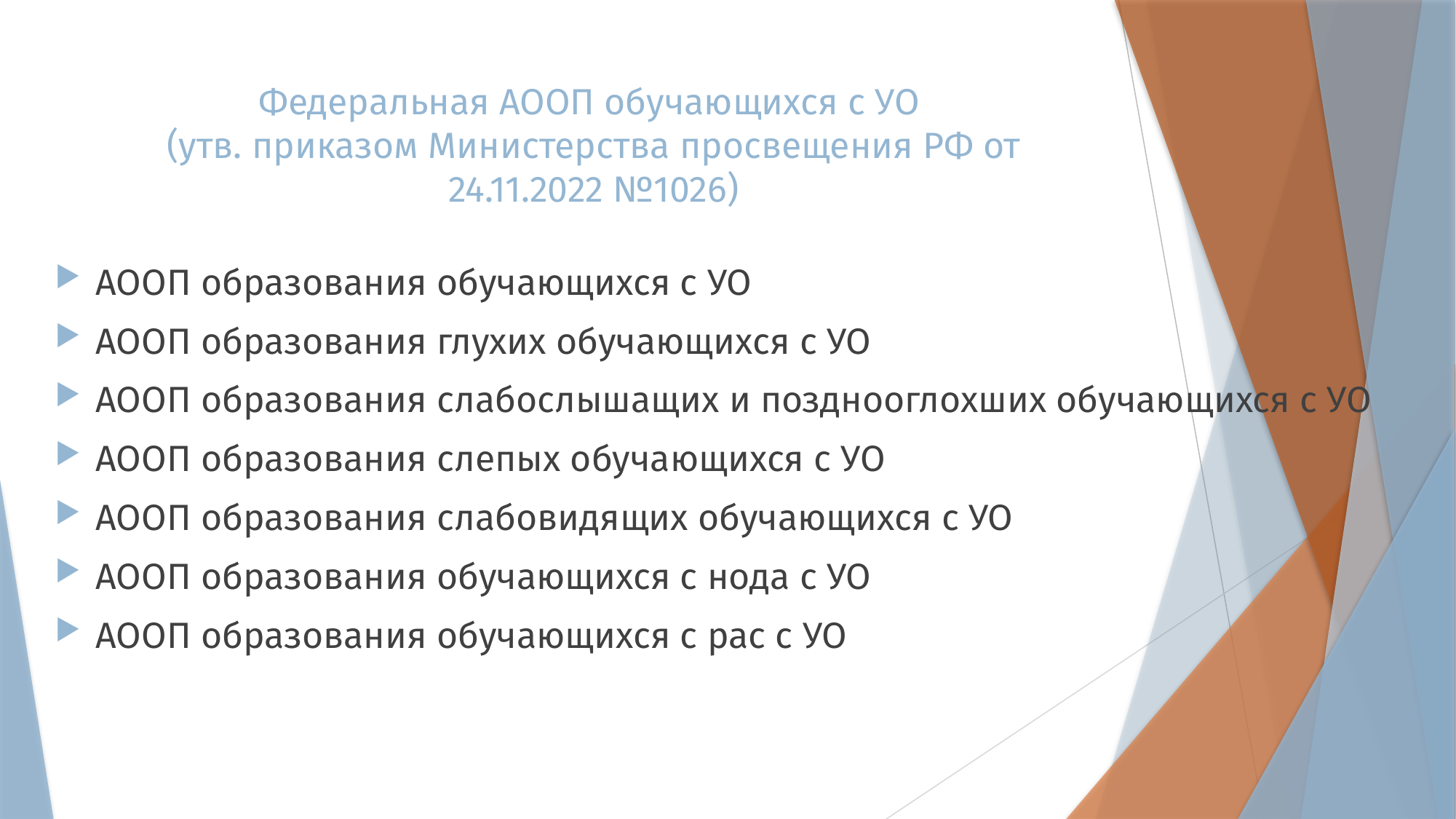

# Федеральная АООП обучающихся с УО (утв. приказом Министерства просвещения РФ от 24.11.2022 №1026)
АООП образования обучающихся с УО
АООП образования глухих обучающихся с УО
АООП образования слабослышащих и позднооглохших обучающихся с УО
АООП образования слепых обучающихся с УО
АООП образования слабовидящих обучающихся с УО
АООП образования обучающихся с нода с УО
АООП образования обучающихся с рас с УО